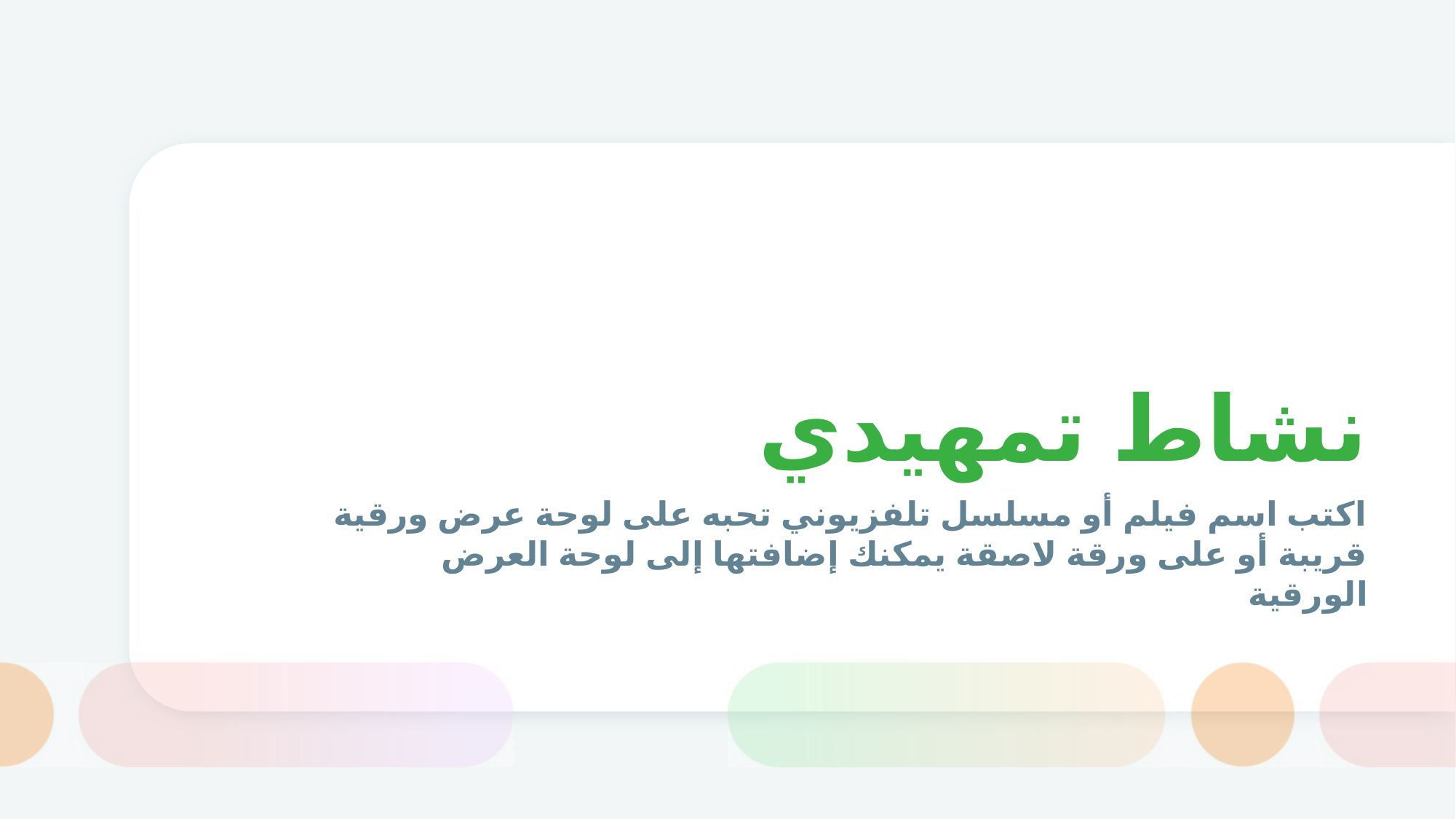

# نشاط تمهيدي
اكتب اسم فيلم أو مسلسل تلفزيوني تحبه على لوحة عرض ورقية قريبة أو على ورقة لاصقة يمكنك إضافتها إلى لوحة العرض الورقية
​